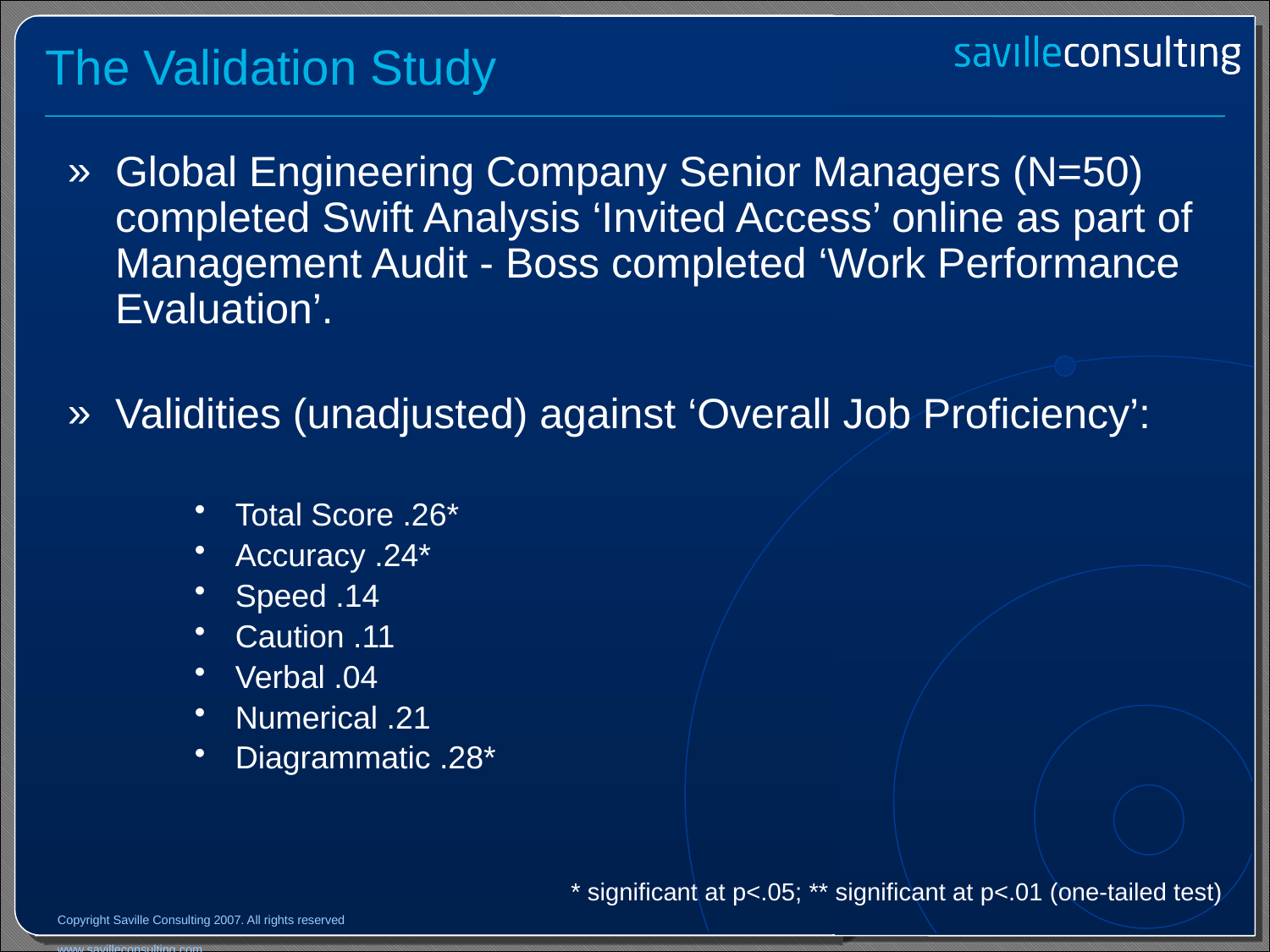

# The Validation Study
Global Engineering Company Senior Managers (N=50) completed Swift Analysis ‘Invited Access’ online as part of Management Audit - Boss completed ‘Work Performance Evaluation’.
Validities (unadjusted) against ‘Overall Job Proficiency’:

 Total Score .26*
 Accuracy .24*
 Speed .14
 Caution .11
 Verbal .04
 Numerical .21
 Diagrammatic .28*

* significant at p<.05; ** significant at p<.01 (one-tailed test)